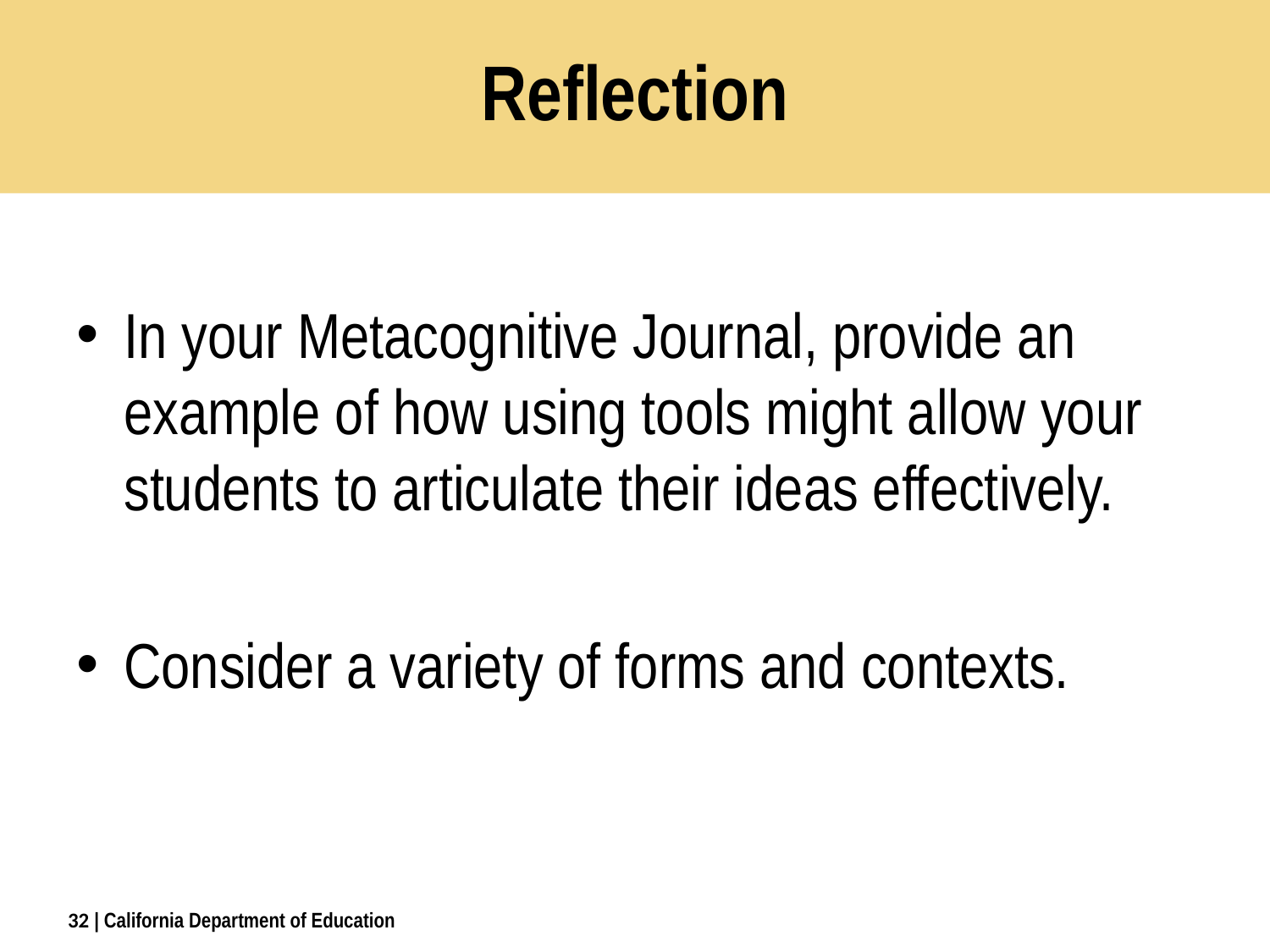

# Reflection
In your Metacognitive Journal, provide an example of how using tools might allow your students to articulate their ideas effectively.

Consider a variety of forms and contexts.
32
| California Department of Education